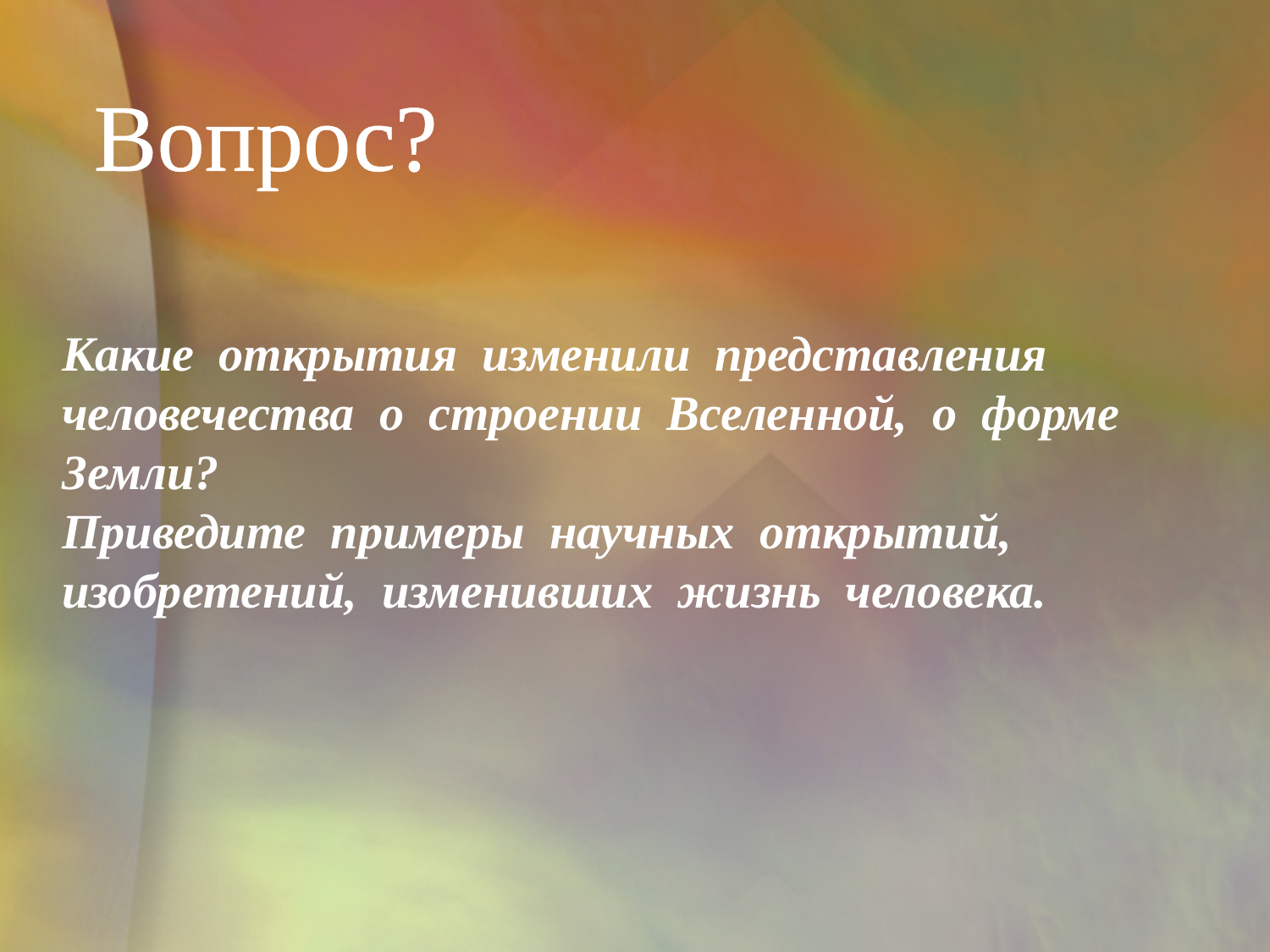

Вопрос?
Какие  открытия  изменили  представления
человечества  о  строении  Вселенной,  о  форме Земли?
Приведите  примеры  научных  открытий,  изобретений,  изменивших  жизнь  человека.